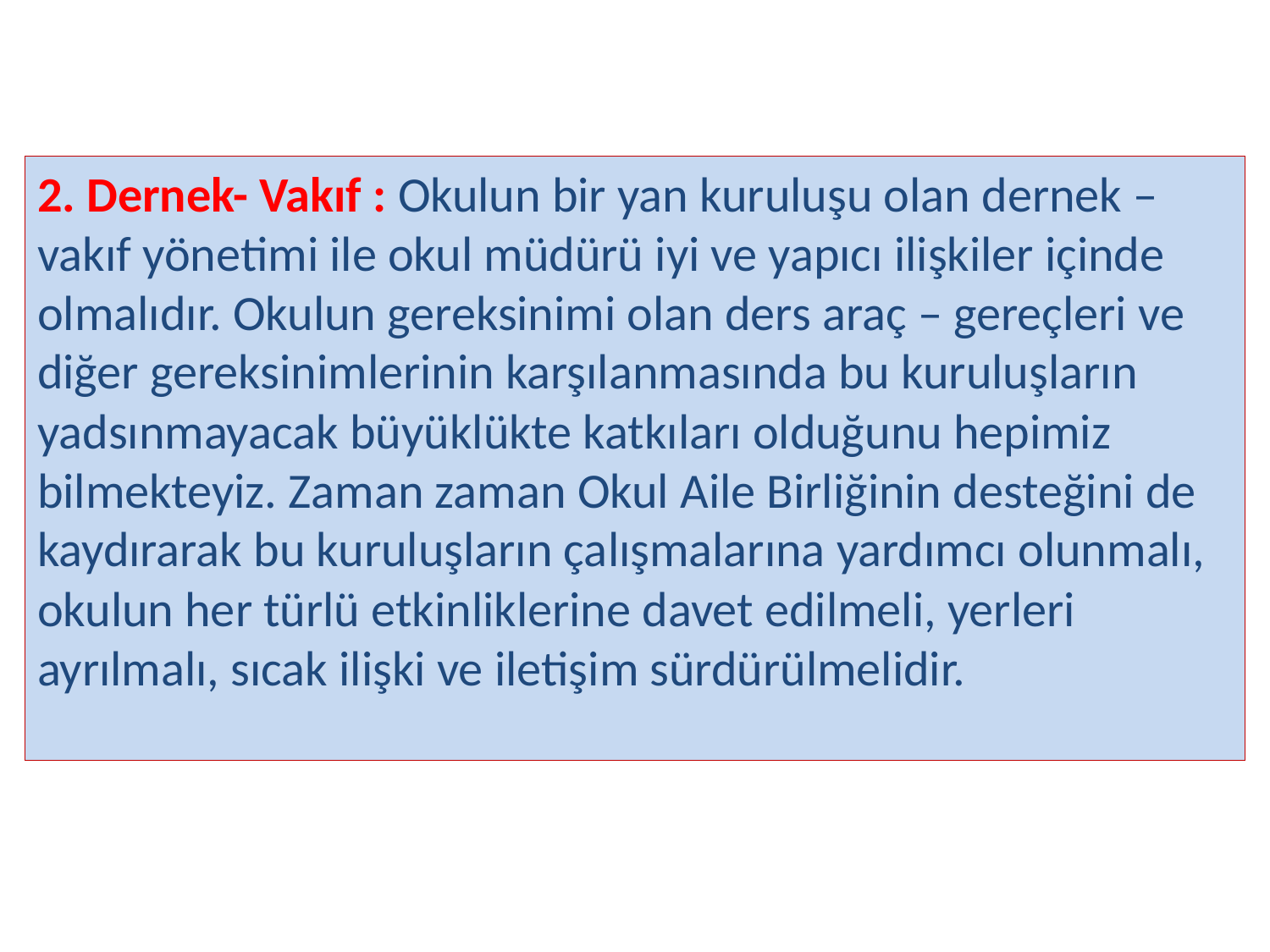

2. Dernek- Vakıf : Okulun bir yan kuruluşu olan dernek – vakıf yönetimi ile okul müdürü iyi ve yapıcı ilişkiler içinde olmalıdır. Okulun gereksinimi olan ders araç – gereçleri ve diğer gereksinimlerinin karşılanmasında bu kuruluşların yadsınmayacak büyüklükte katkıları olduğunu hepimiz bilmekteyiz. Zaman zaman Okul Aile Birliğinin desteğini de kaydırarak bu kuruluşların çalışmalarına yardımcı olunmalı, okulun her türlü etkinliklerine davet edilmeli, yerleri ayrılmalı, sıcak ilişki ve iletişim sürdürülmelidir.